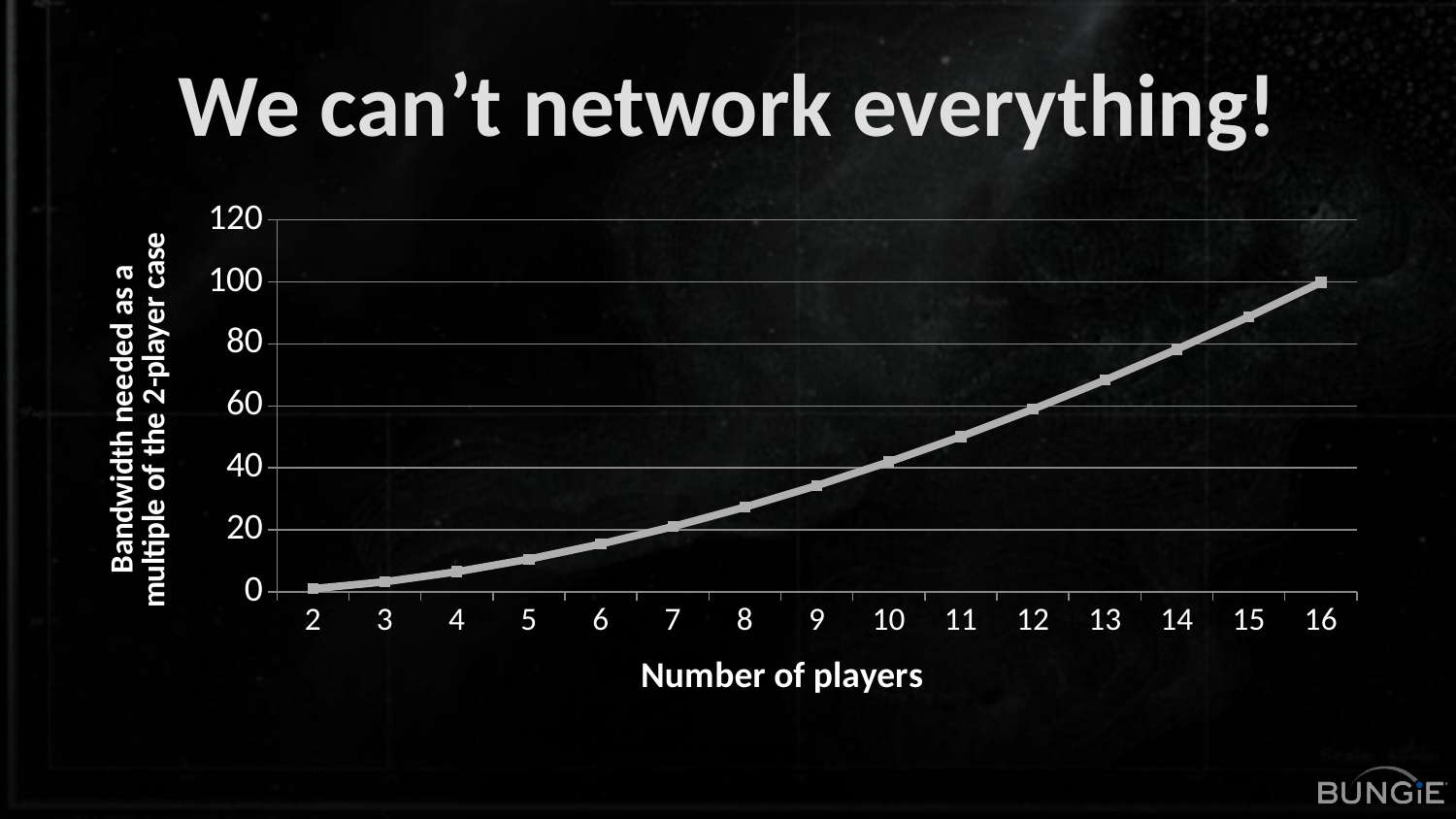

# We can’t network everything!

### Chart

| Category |  |
|---|---|
| 2 | 1.0 |
| 3 | 3.249009585424942 |
| 4 | 6.47300783992378 |
| 5 | 10.556063286183152 |
| 6 | 15.425846568000235 |
| 7 | 21.030864518443156 |
| 8 | 27.331701439859053 |
| 9 | 34.296750801161366 |
| 10 | 41.899830495714724 |
| 11 | 50.11872336272724 |
| 12 | 58.93422336432527 |
| 13 | 68.32948041019513 |
| 14 | 78.28953235681203 |
| 15 | 88.80095996407474 |
| 16 | 99.85162577212691 |